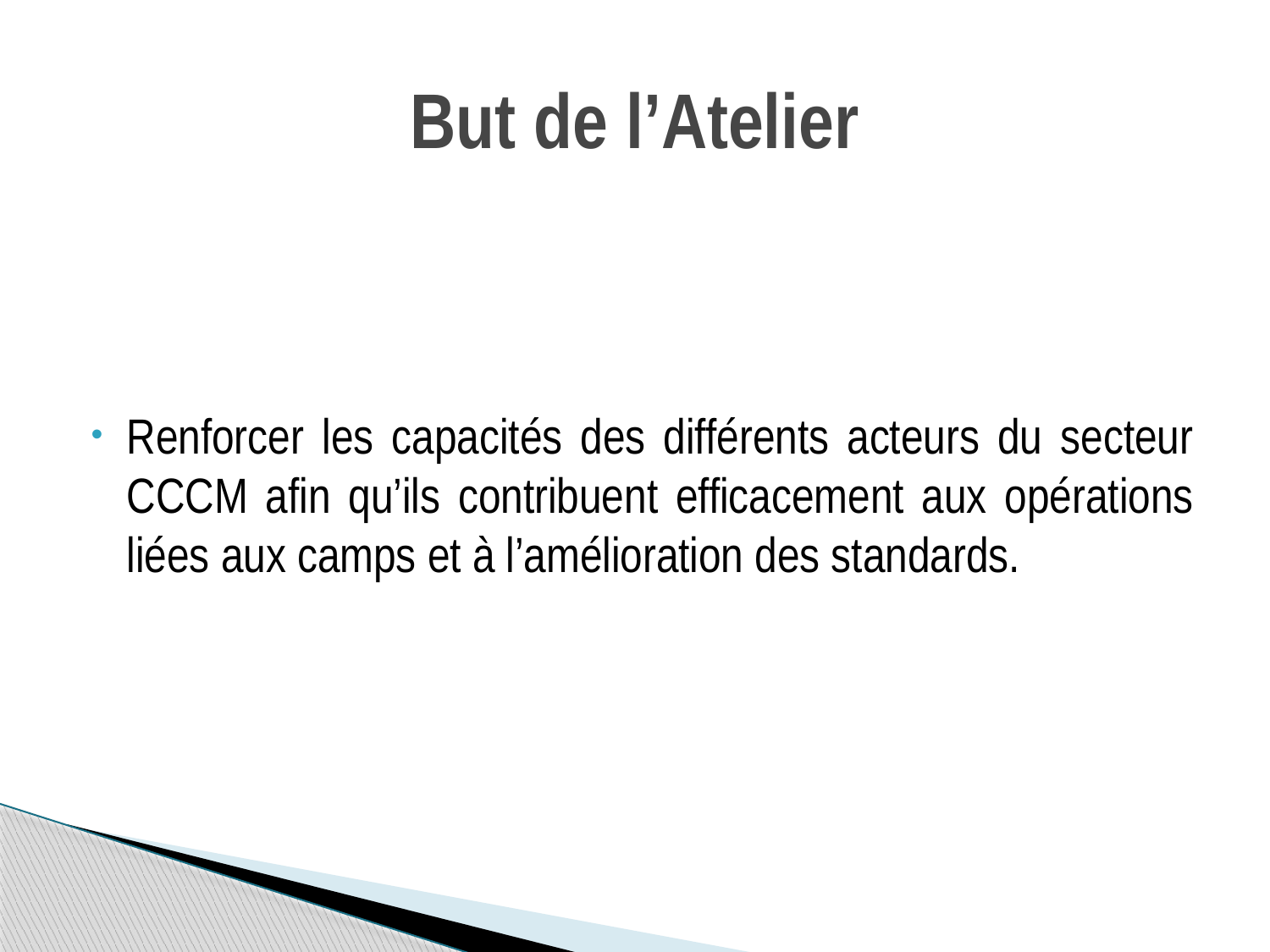

# But de l’Atelier

Renforcer les capacités des différents acteurs du secteur CCCM afin qu’ils contribuent efficacement aux opérations liées aux camps et à l’amélioration des standards.